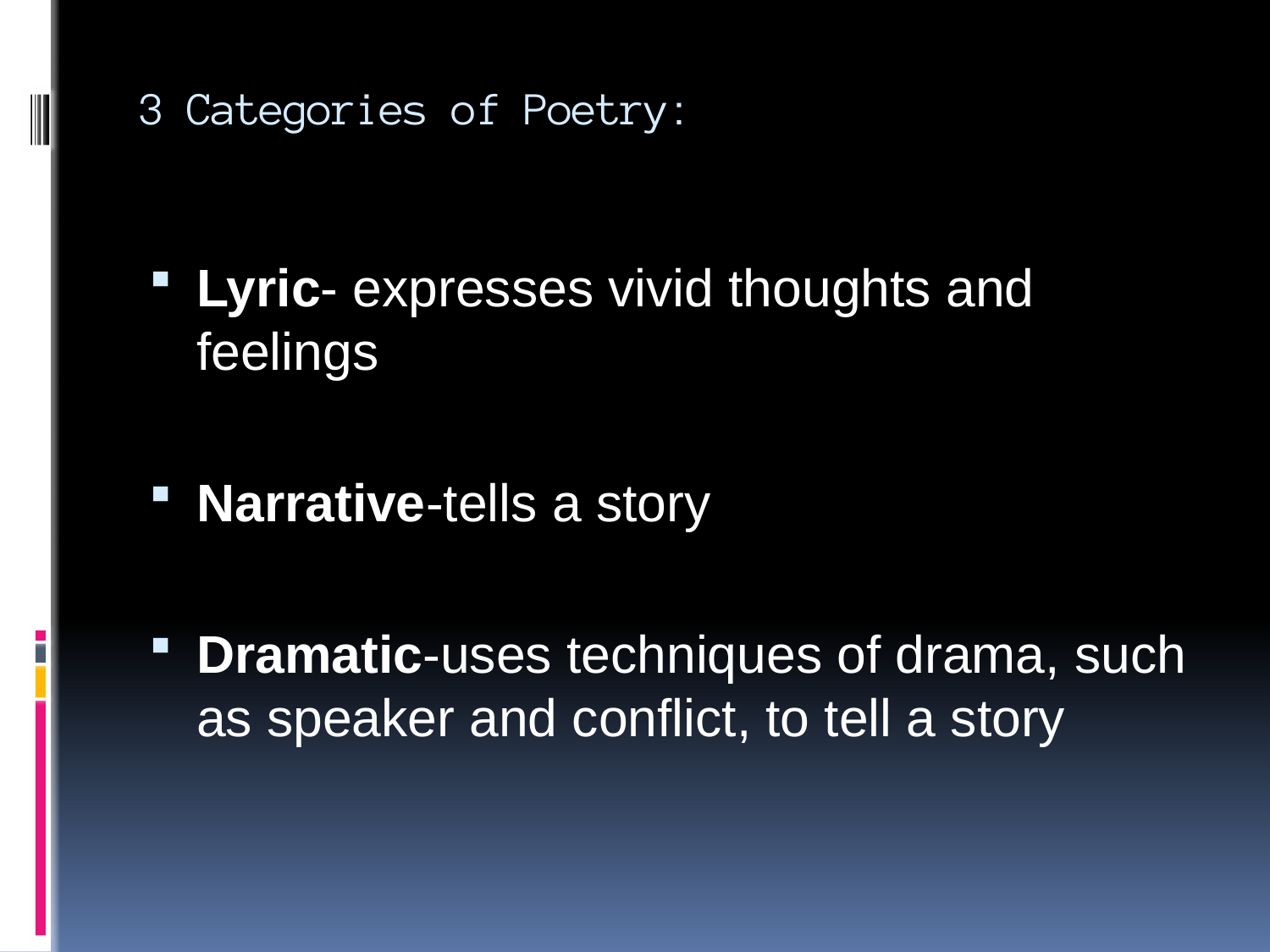

# 3 Categories of Poetry:
Lyric- expresses vivid thoughts and feelings

Narrative-tells a story

Dramatic-uses techniques of drama, such as speaker and conflict, to tell a story